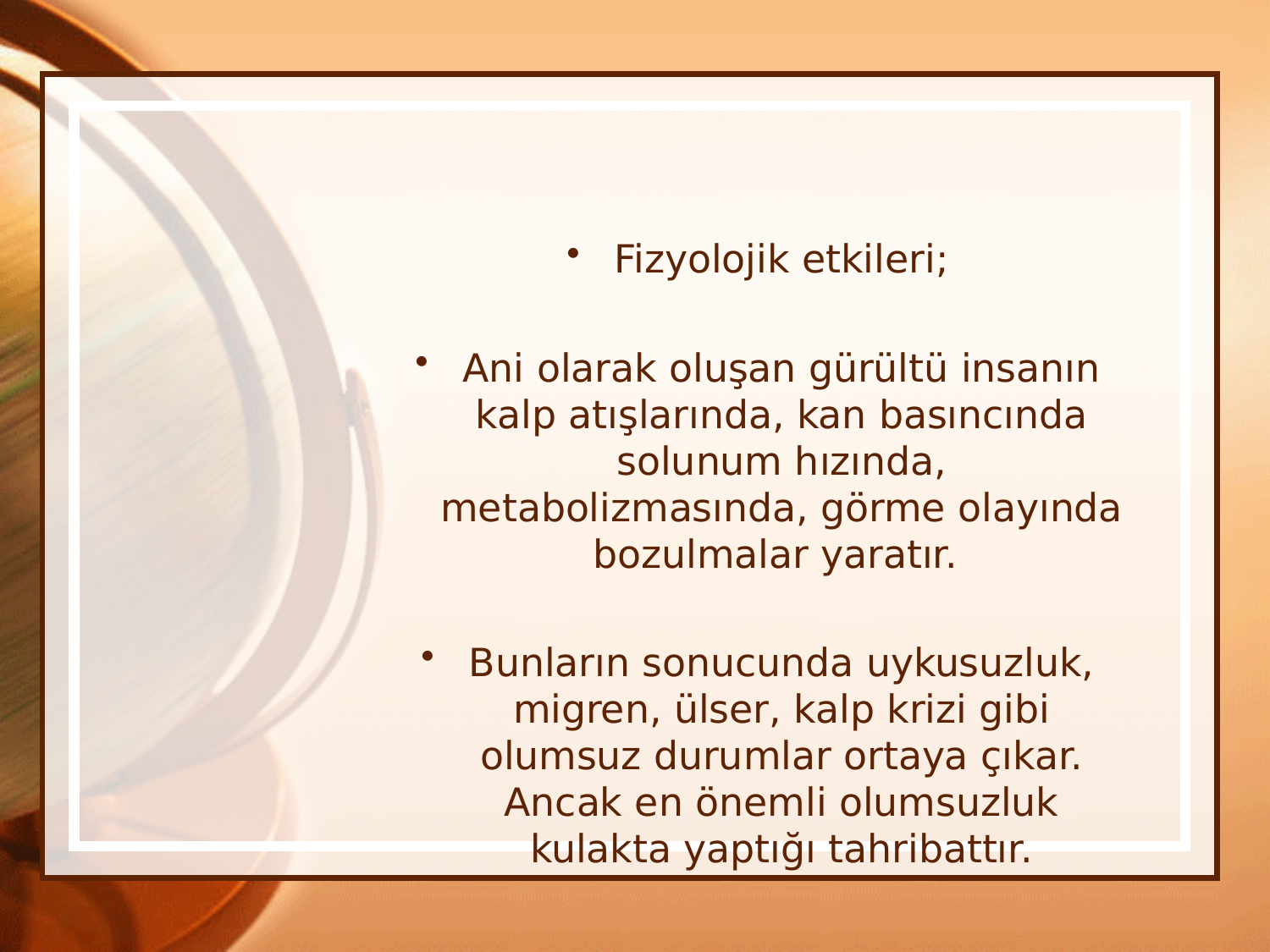

#
Fizyolojik etkileri;

Ani olarak oluşan gürültü insanın kalp atışlarında, kan basıncında solunum hızında, metabolizmasında, görme olayında bozulmalar yaratır.

Bunların sonucunda uykusuzluk, migren, ülser, kalp krizi gibi olumsuz durumlar ortaya çıkar. Ancak en önemli olumsuzluk kulakta yaptığı tahribattır.